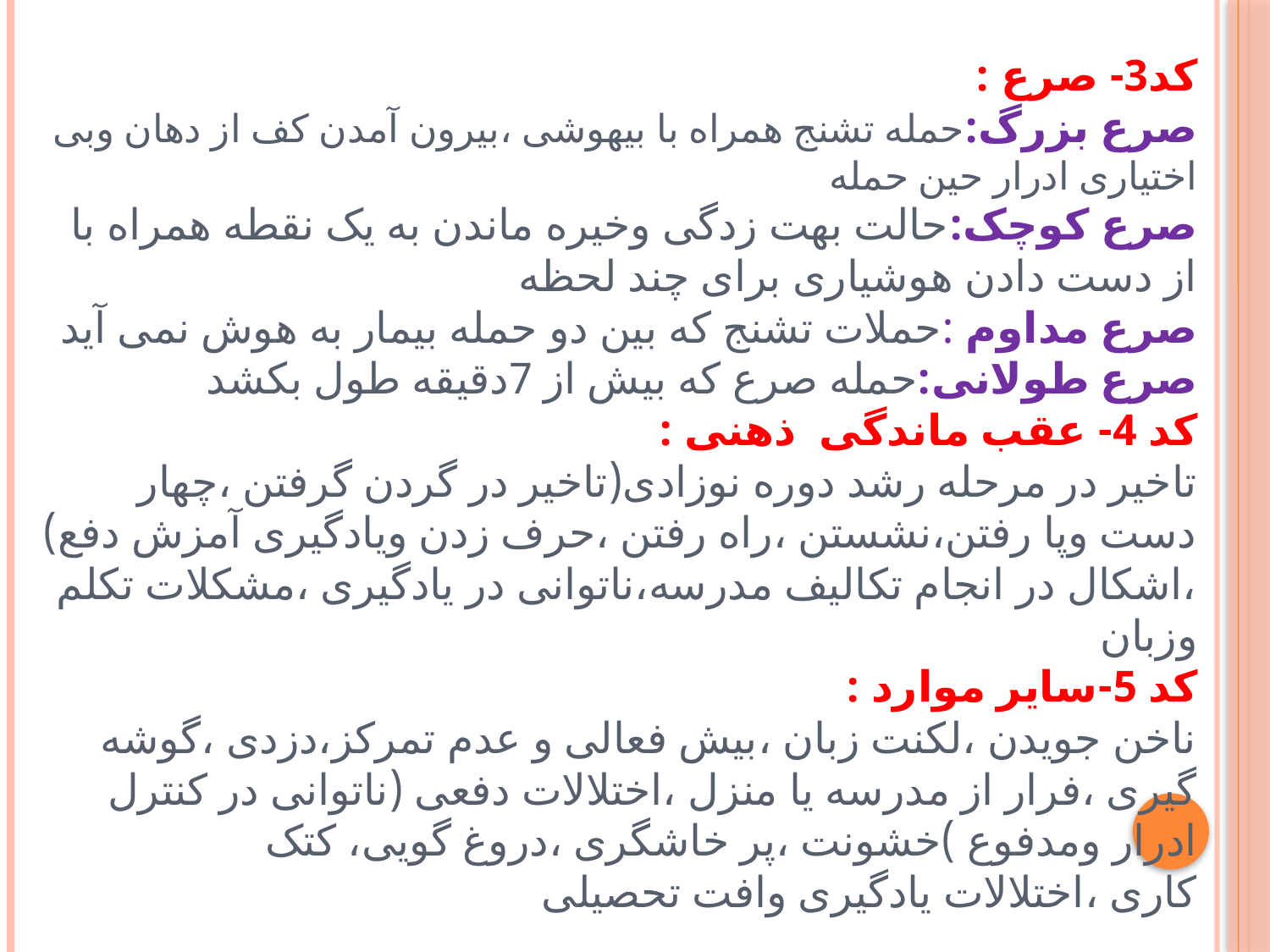

# کد3- صرع : صرع بزرگ:حمله تشنج همراه با بیهوشی ،بیرون آمدن کف از دهان وبی اختیاری ادرار حین حمله صرع کوچک:حالت بهت زدگی وخیره ماندن به یک نقطه همراه با از دست دادن هوشیاری برای چند لحظه صرع مداوم :حملات تشنج که بین دو حمله بیمار به هوش نمی آید صرع طولانی:حمله صرع که بیش از 7دقیقه طول بکشد کد 4- عقب ماندگی  ذهنی : تاخیر در مرحله رشد دوره نوزادی(تاخیر در گردن گرفتن ،چهار دست وپا رفتن،نشستن ،راه رفتن ،حرف زدن ویادگیری آمزش دفع) ،اشکال در انجام تکالیف مدرسه،ناتوانی در یادگیری ،مشکلات تکلم وزبان کد 5-سایر موارد : ناخن جویدن ،لکنت زبان ،بیش فعالی و عدم تمرکز،دزدی ،گوشه گیری ،فرار از مدرسه یا منزل ،اختلالات دفعی (ناتوانی در کنترل ادرار ومدفوع )خشونت ،پر خاشگری ،دروغ گویی، کتک کاری ،اختلالات یادگیری وافت تحصیلی